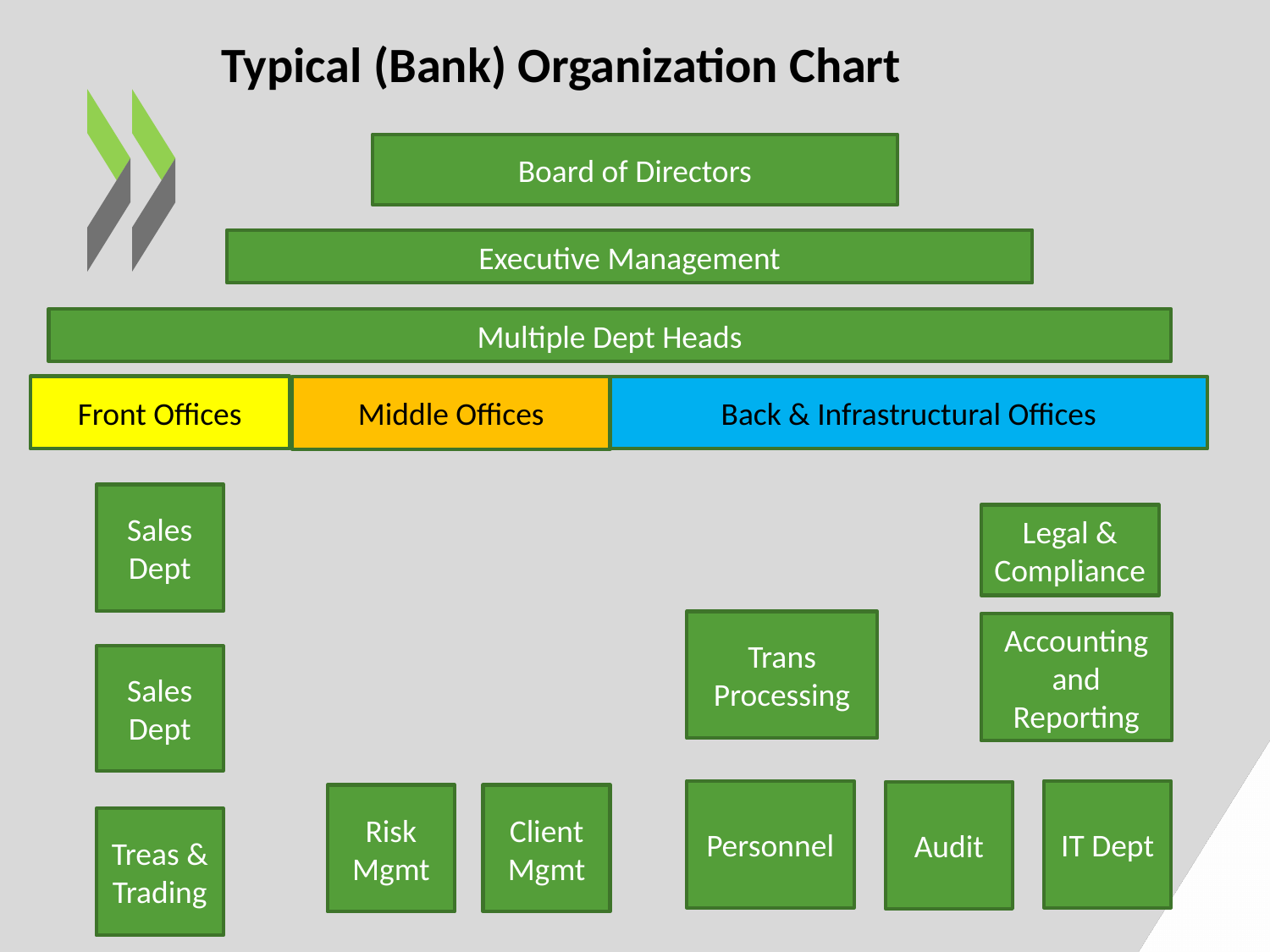

Typical (Bank) Organization Chart
Board of Directors
Executive Management
Multiple Dept Heads
Front Offices
Middle Offices
Back & Infrastructural Offices
Sales Dept
Legal & Compliance
Trans Processing
Accounting and Reporting
Sales Dept
Personnel
IT Dept
Audit
Risk Mgmt
Client Mgmt
Treas & Trading
11